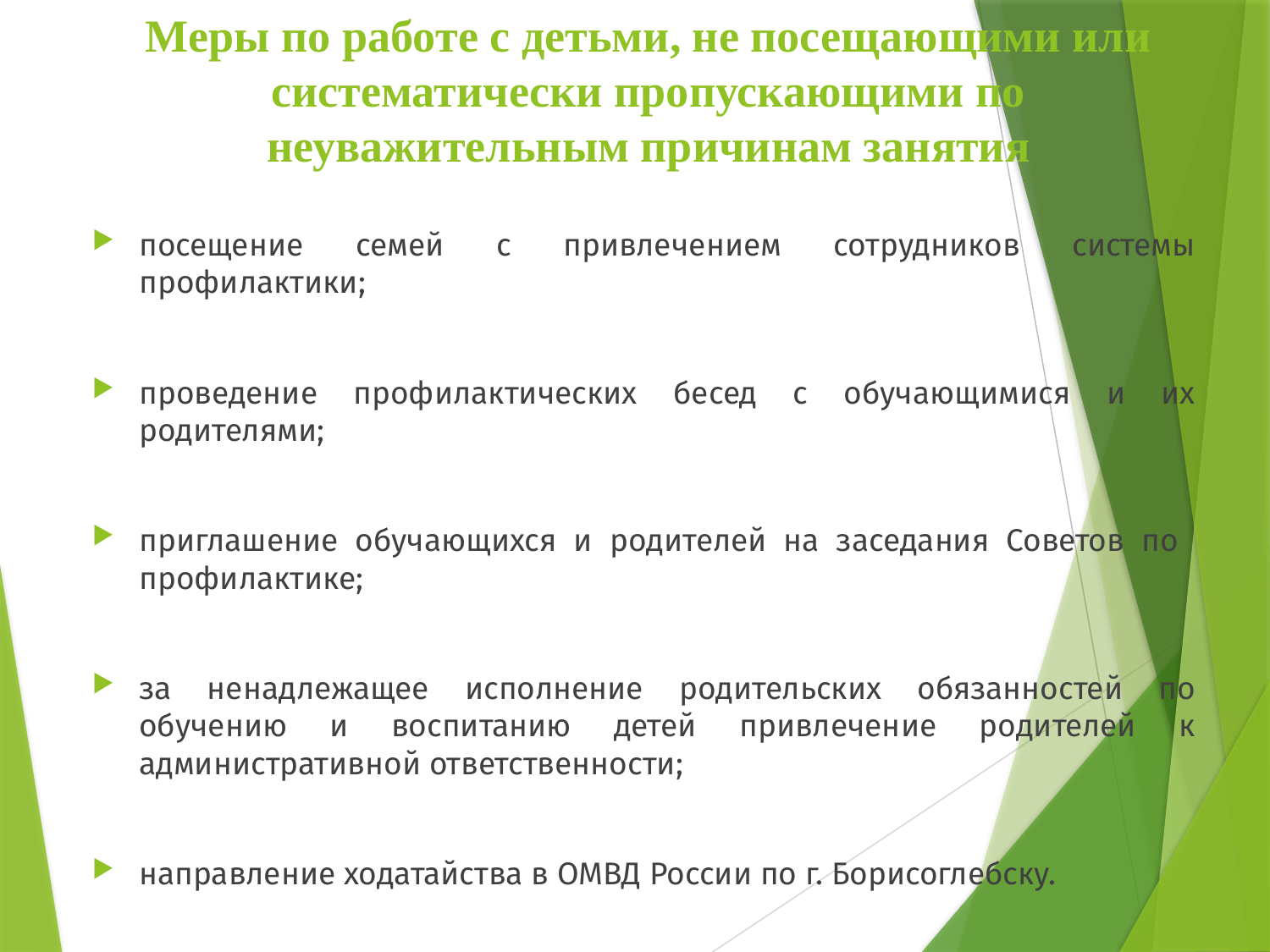

# Меры по работе с детьми, не посещающими или систематически пропускающими по неуважительным причинам занятия
посещение семей с привлечением сотрудников системы профилактики;

проведение профилактических бесед с обучающимися и их родителями;

приглашение обучающихся и родителей на заседания Советов по  профилактике;

за ненадлежащее исполнение родительских обязанностей по обучению и воспитанию детей привлечение родителей к административной ответственности;

направление ходатайства в ОМВД России по г. Борисоглебску.